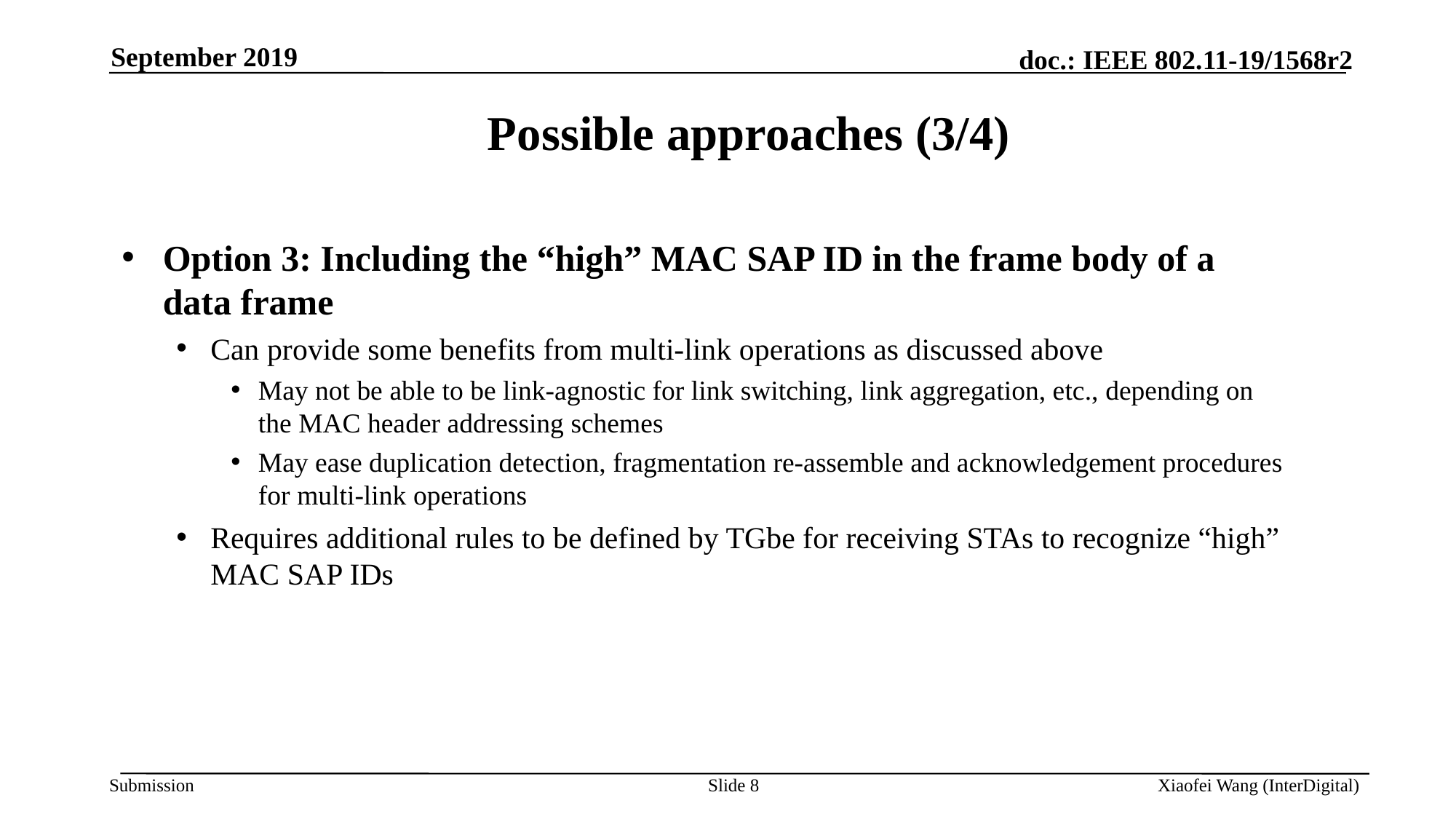

September 2019
# Possible approaches (3/4)
Option 3: Including the “high” MAC SAP ID in the frame body of a data frame
Can provide some benefits from multi-link operations as discussed above
May not be able to be link-agnostic for link switching, link aggregation, etc., depending on the MAC header addressing schemes
May ease duplication detection, fragmentation re-assemble and acknowledgement procedures for multi-link operations
Requires additional rules to be defined by TGbe for receiving STAs to recognize “high” MAC SAP IDs

Slide 8
Xiaofei Wang (InterDigital)